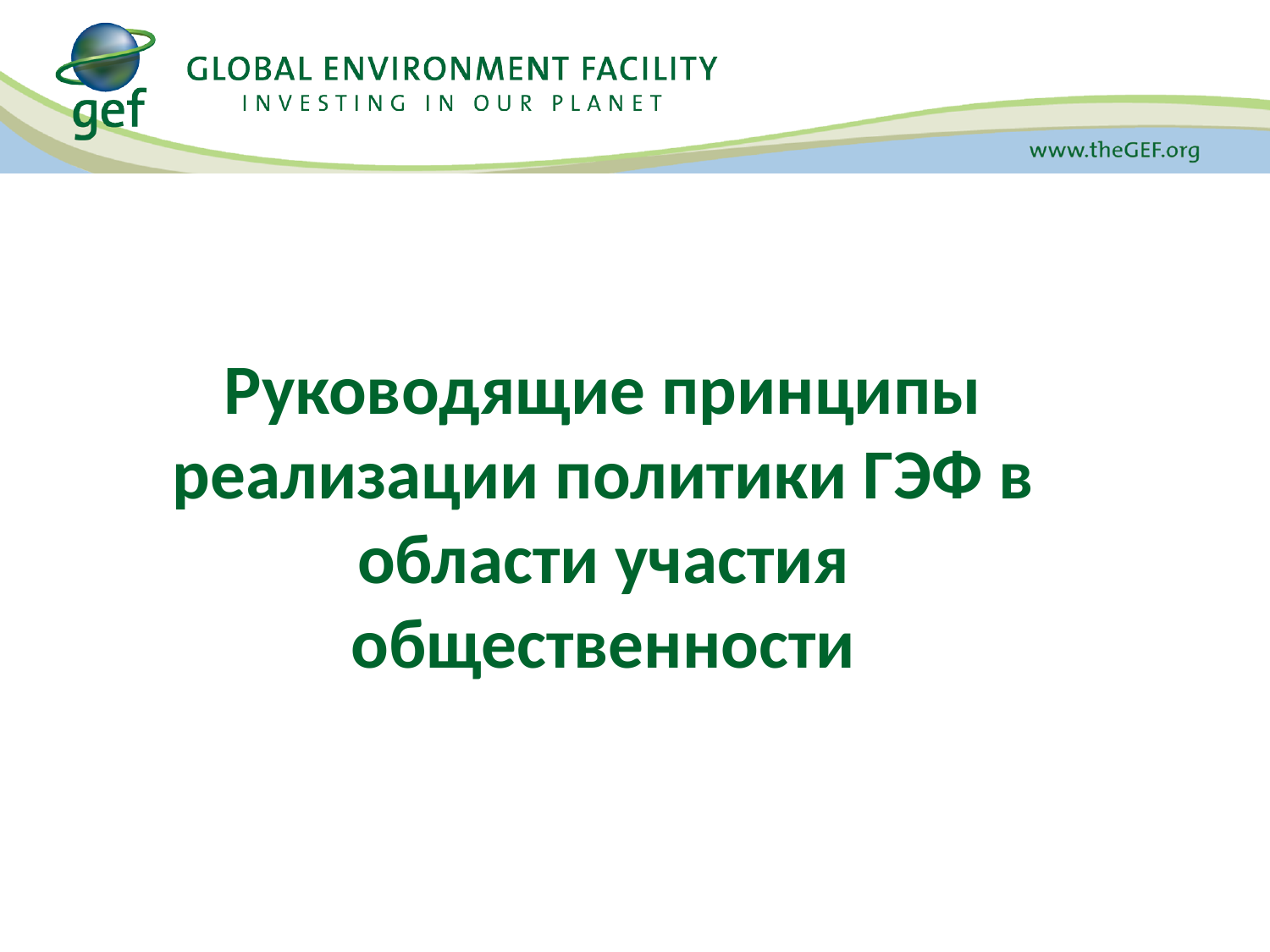

# Руководящие принципы реализации политики ГЭФ в области участия общественности